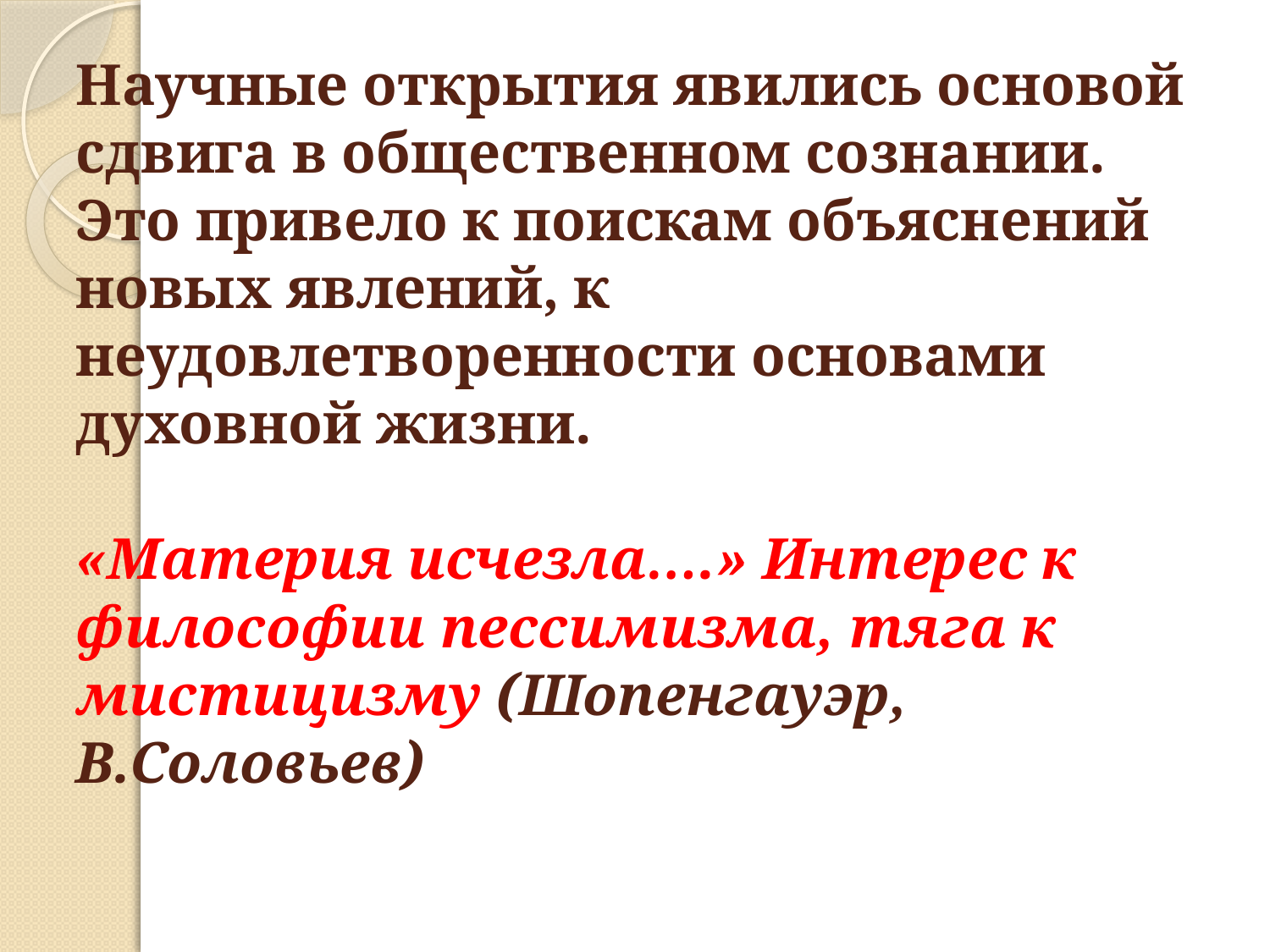

# Научные открытия явились основой сдвига в общественном сознании. Это привело к поискам объяснений новых явлений, к неудовлетворенности основами духовной жизни. «Материя исчезла….» Интерес к философии пессимизма, тяга к мистицизму (Шопенгауэр, В.Соловьев)